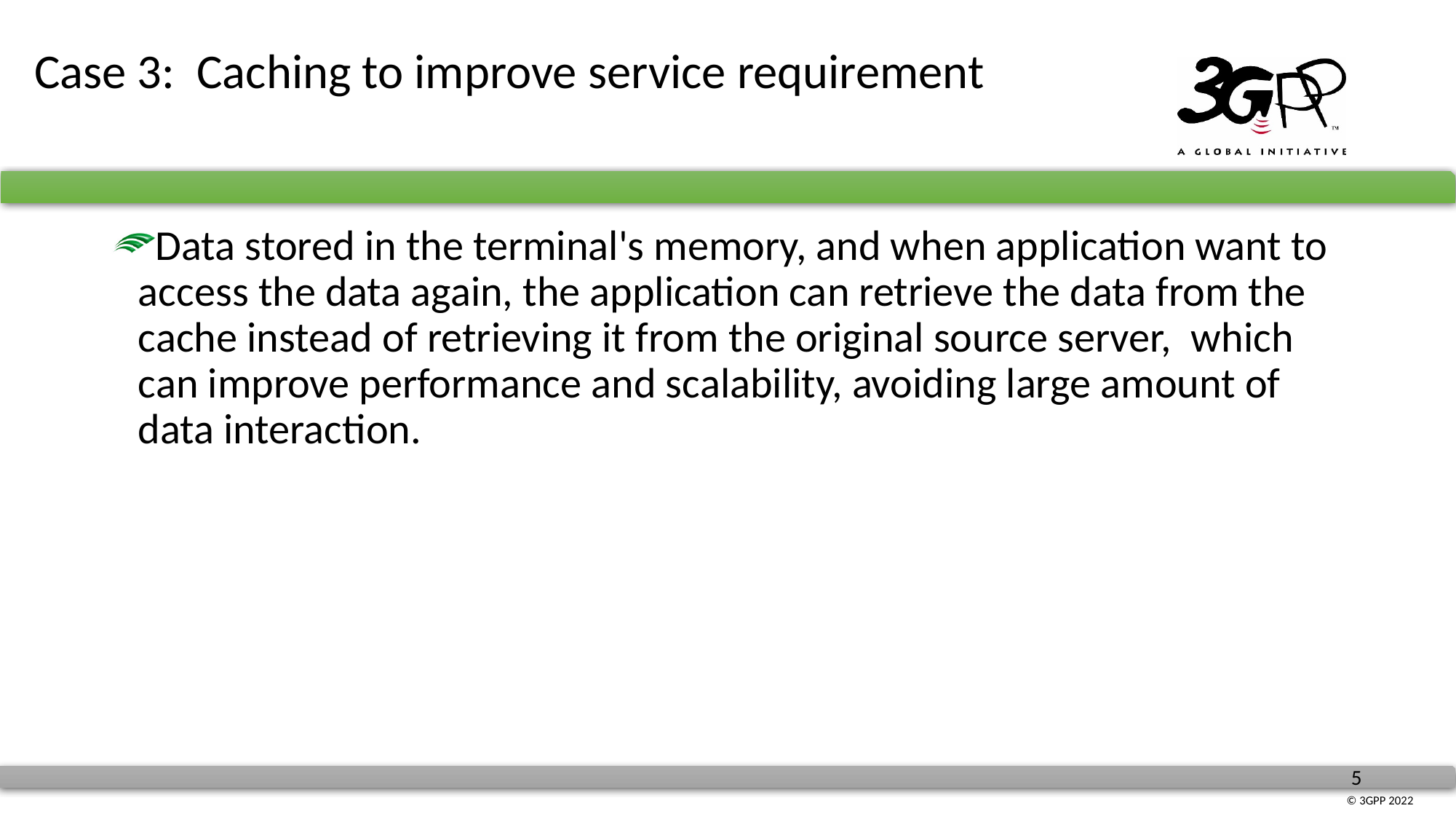

# Case 3:  Caching to improve service requirement
Data stored in the terminal's memory, and when application want to access the data again, the application can retrieve the data from the cache instead of retrieving it from the original source server,  which can improve performance and scalability, avoiding large amount of data interaction.